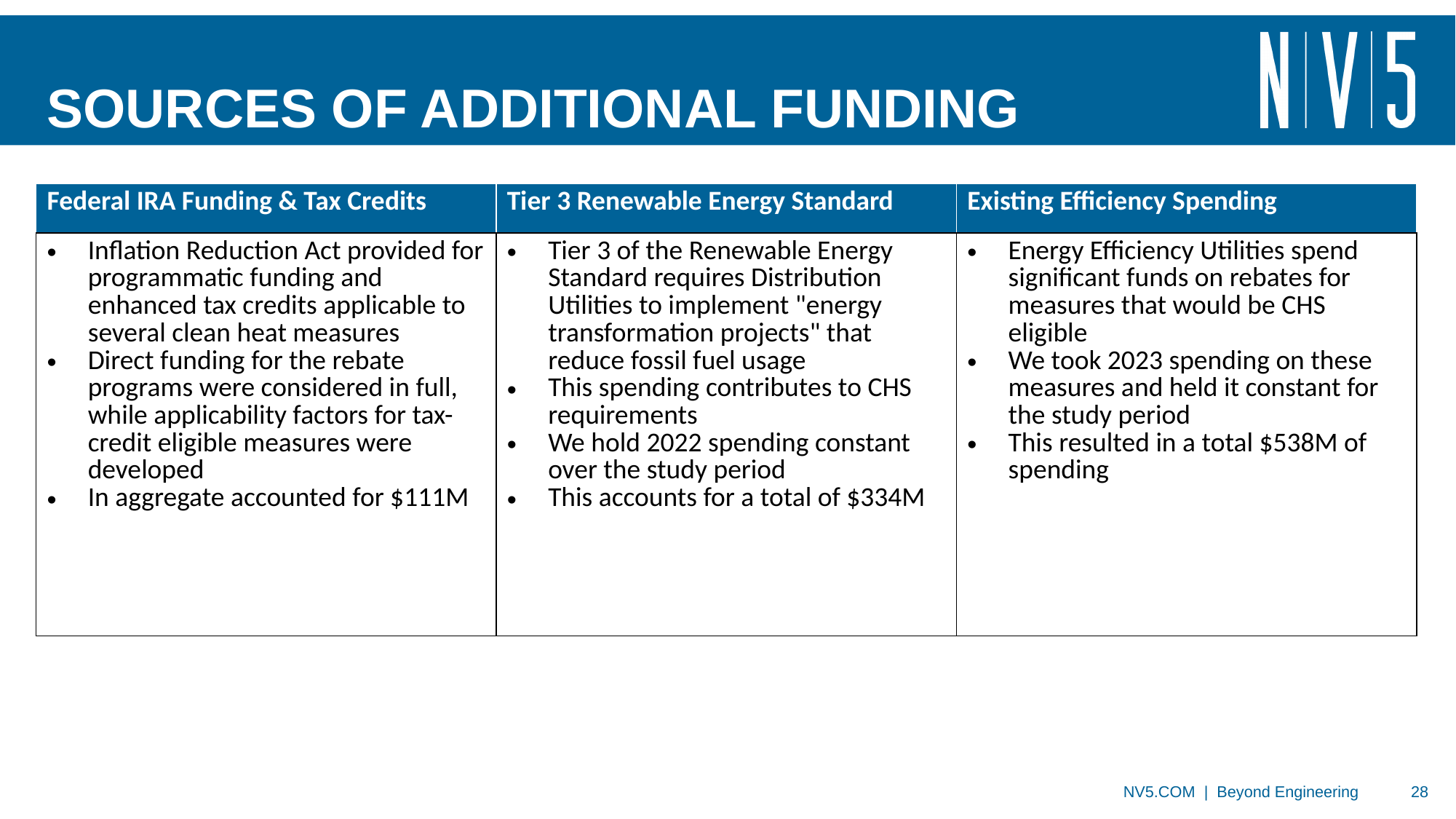

# Sources of Additional Funding
| Federal IRA Funding & Tax Credits | Tier 3 Renewable Energy Standard | Existing Efficiency Spending |
| --- | --- | --- |
| Inflation Reduction Act provided for programmatic funding and enhanced tax credits applicable to several clean heat measures Direct funding for the rebate programs were considered in full, while applicability factors for tax-credit eligible measures were developed In aggregate accounted for $111M | Tier 3 of the Renewable Energy Standard requires Distribution Utilities to implement "energy transformation projects" that reduce fossil fuel usage This spending contributes to CHS requirements We hold 2022 spending constant over the study period This accounts for a total of $334M | Energy Efficiency Utilities spend significant funds on rebates for measures that would be CHS eligible We took 2023 spending on these measures and held it constant for the study period This resulted in a total $538M of spending |